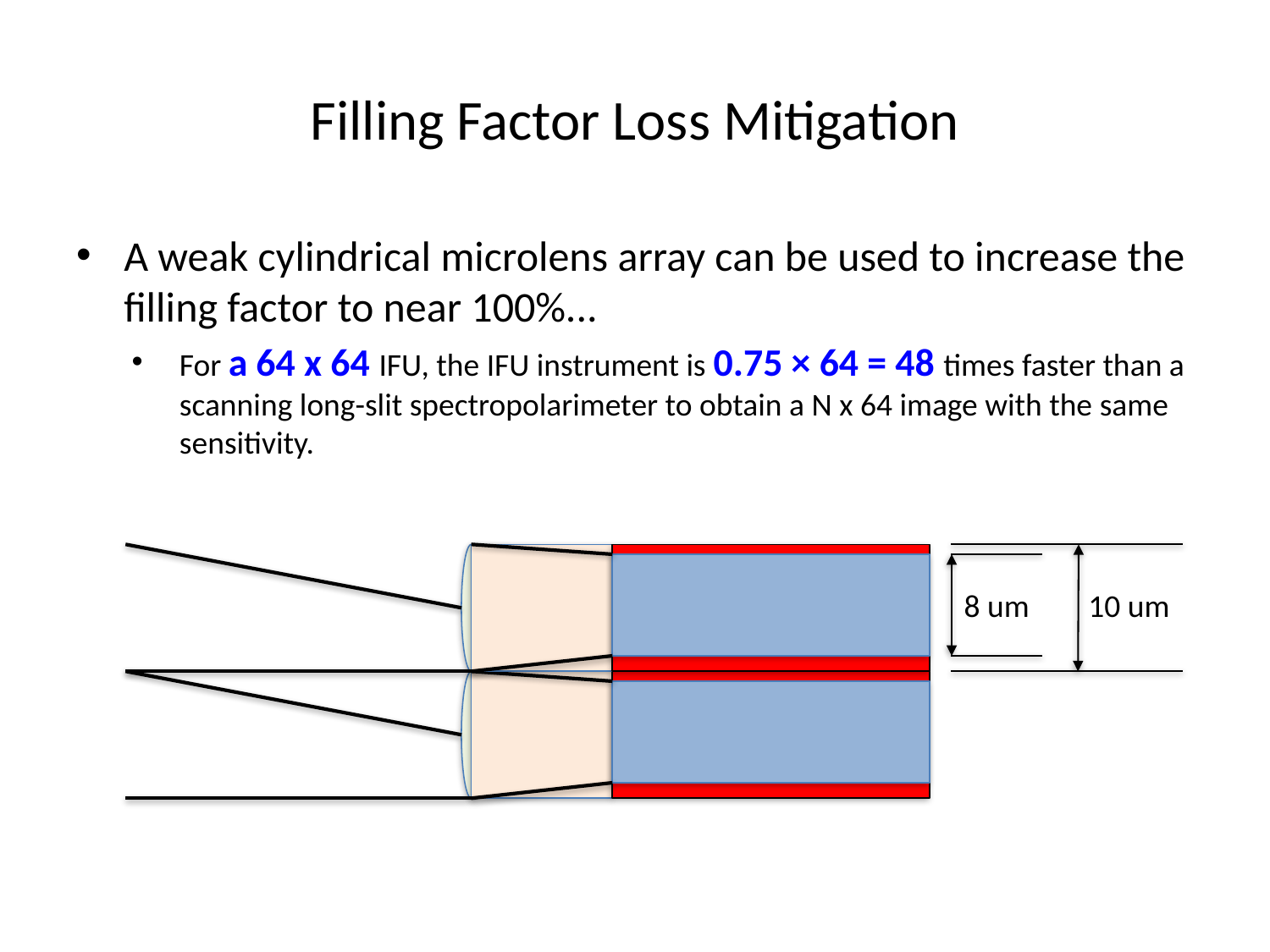

# Filling Factor Loss Mitigation
A weak cylindrical microlens array can be used to increase the filling factor to near 100%...
For a 64 x 64 IFU, the IFU instrument is 0.75 × 64 = 48 times faster than a scanning long-slit spectropolarimeter to obtain a N x 64 image with the same sensitivity.

8 um
10 um